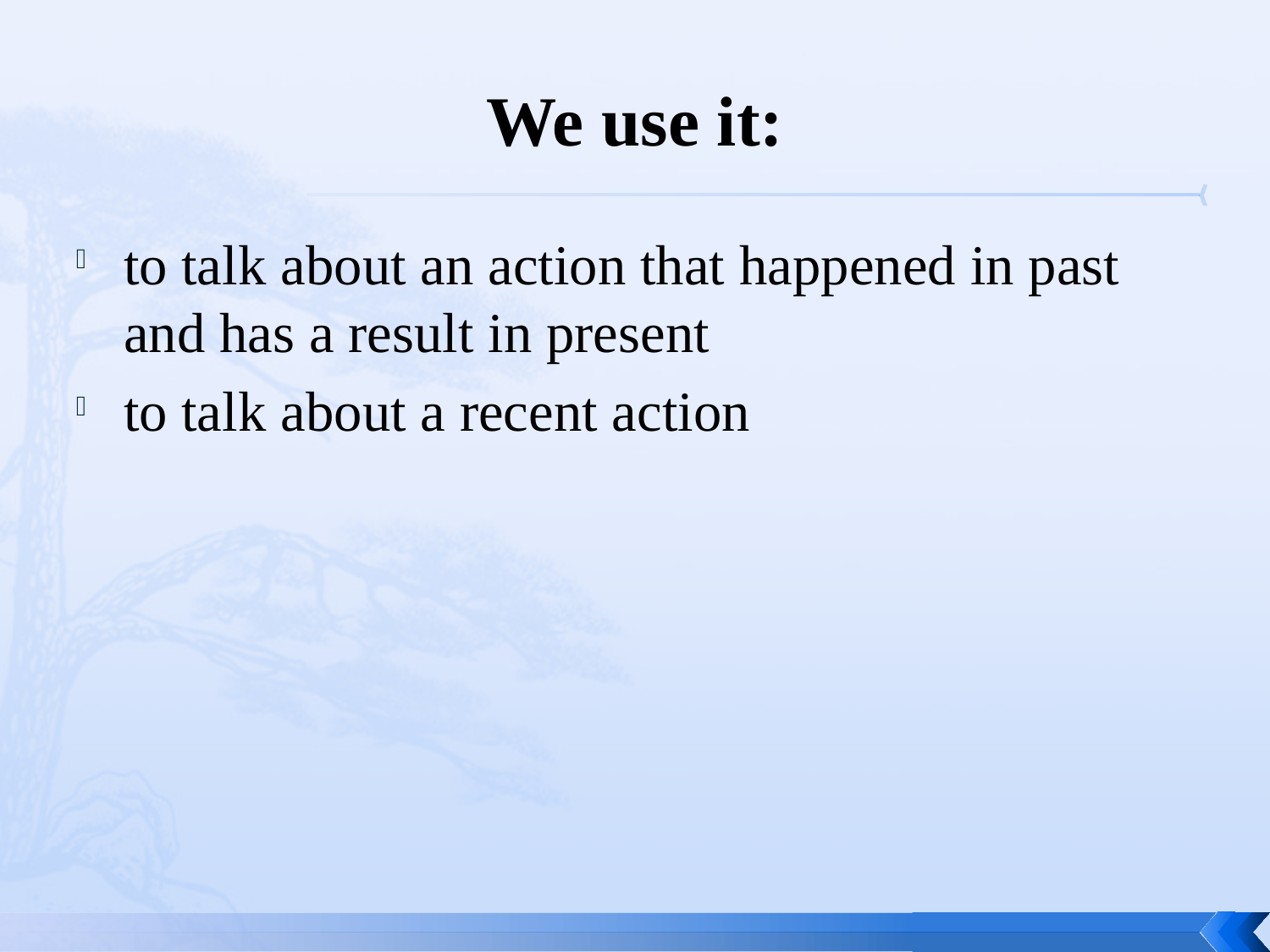

# We use it:
to talk about an action that happened in past and has a result in present
to talk about a recent action